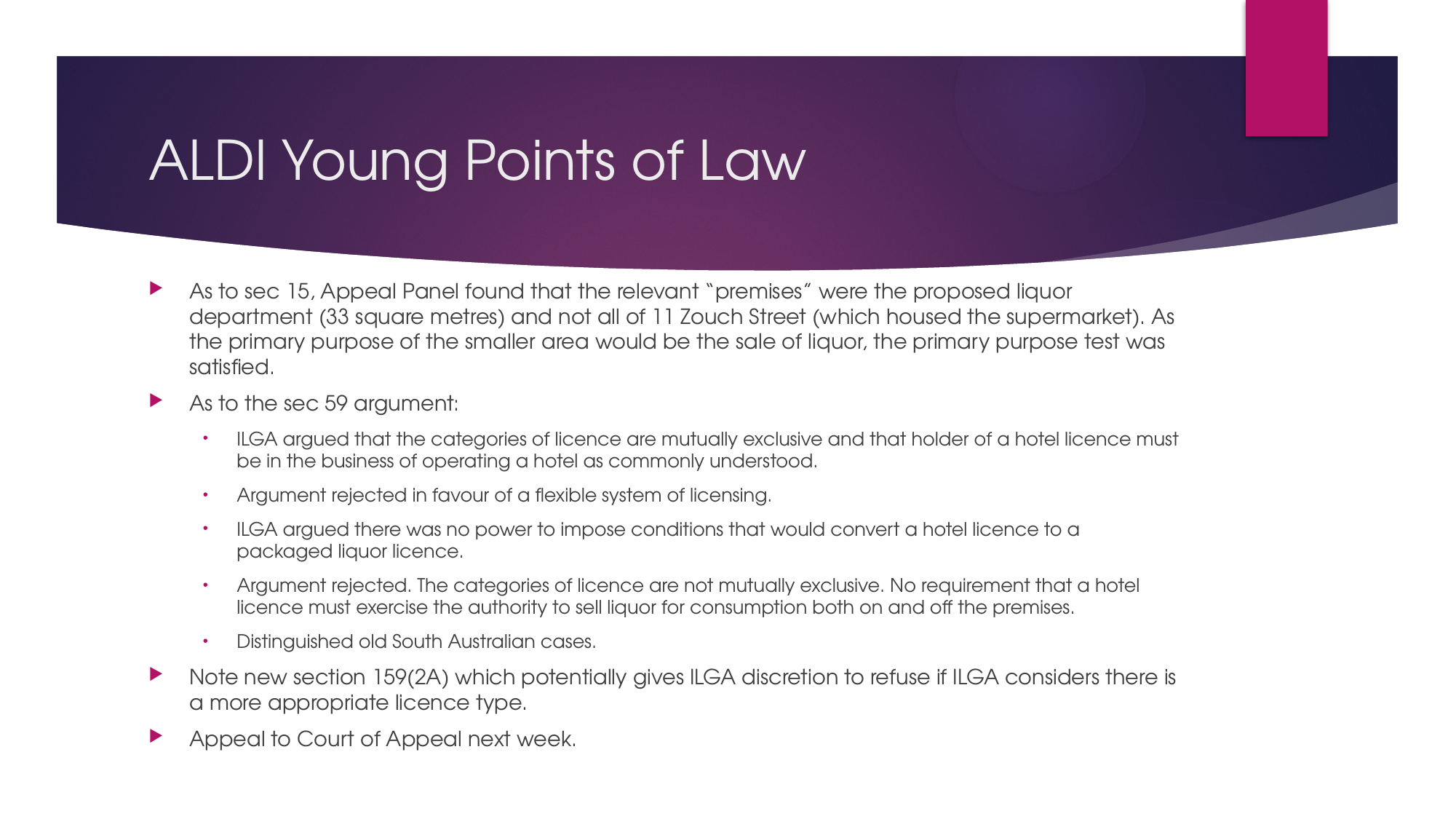

# ALDI Young Points of Law
As to sec 15, Appeal Panel found that the relevant “premises” were the proposed liquor department (33 square metres) and not all of 11 Zouch Street (which housed the supermarket). As the primary purpose of the smaller area would be the sale of liquor, the primary purpose test was satisfied.
As to the sec 59 argument:
ILGA argued that the categories of licence are mutually exclusive and that holder of a hotel licence must be in the business of operating a hotel as commonly understood.
Argument rejected in favour of a flexible system of licensing.
ILGA argued there was no power to impose conditions that would convert a hotel licence to a packaged liquor licence.
Argument rejected. The categories of licence are not mutually exclusive. No requirement that a hotel licence must exercise the authority to sell liquor for consumption both on and off the premises.
Distinguished old South Australian cases.
Note new section 159(2A) which potentially gives ILGA discretion to refuse if ILGA considers there is a more appropriate licence type.
Appeal to Court of Appeal next week.